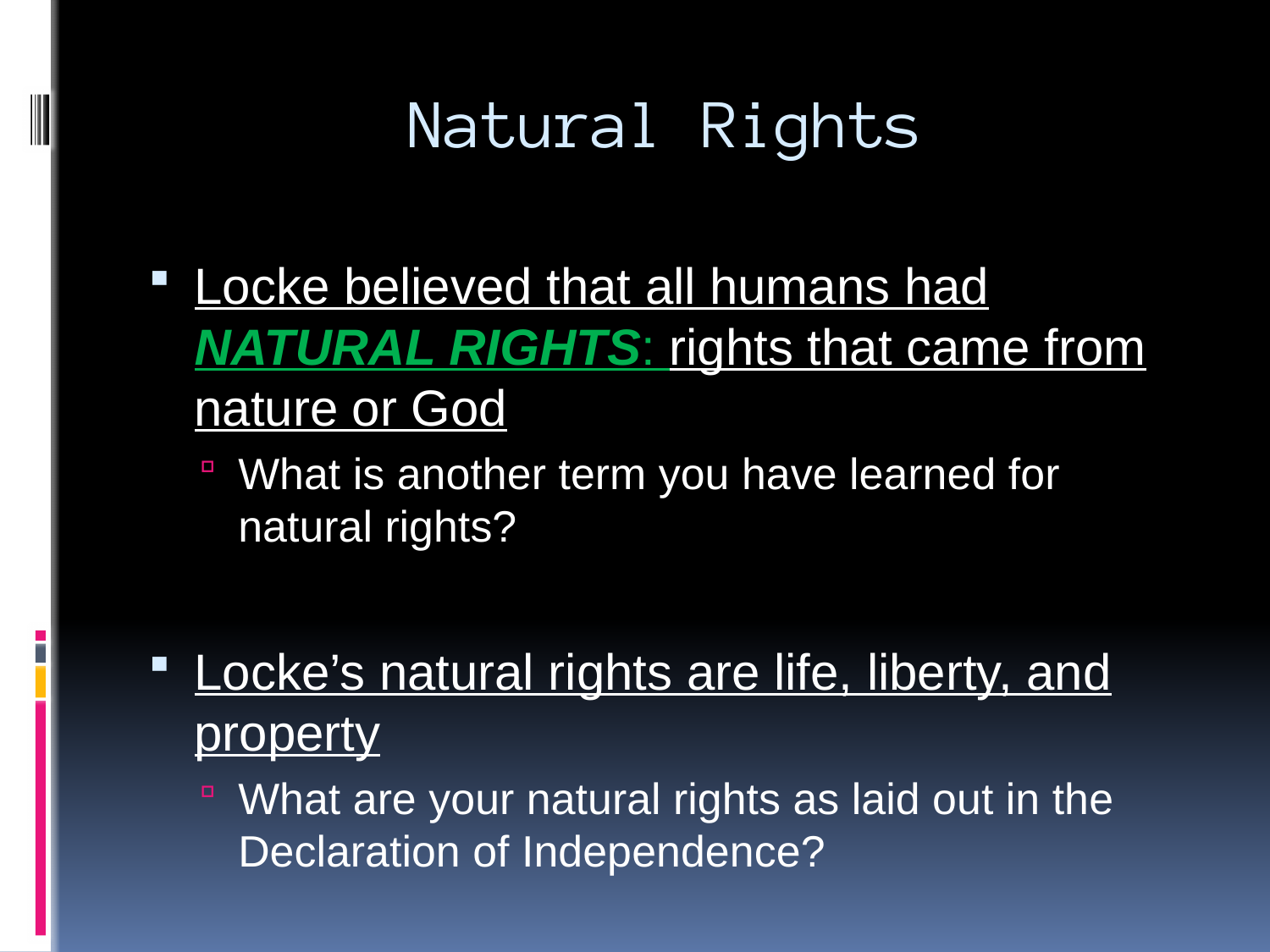

# Natural Rights
Locke believed that all humans had NATURAL RIGHTS: rights that came from nature or God
What is another term you have learned for natural rights?

Locke’s natural rights are life, liberty, and property
What are your natural rights as laid out in the Declaration of Independence?